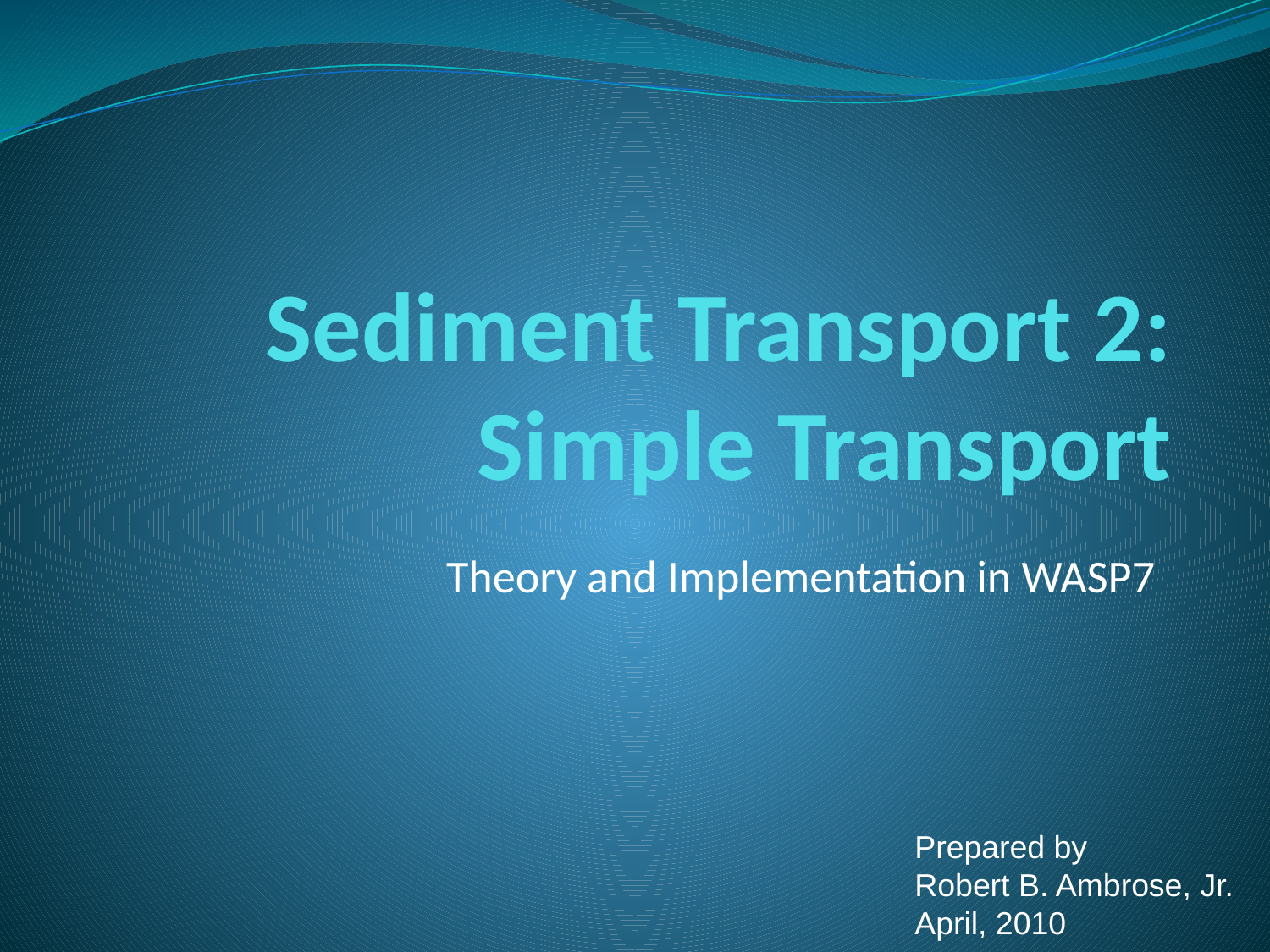

# Sediment Transport 2: Simple Transport
Theory and Implementation in WASP7
Prepared by
Robert B. Ambrose, Jr.
April, 2010